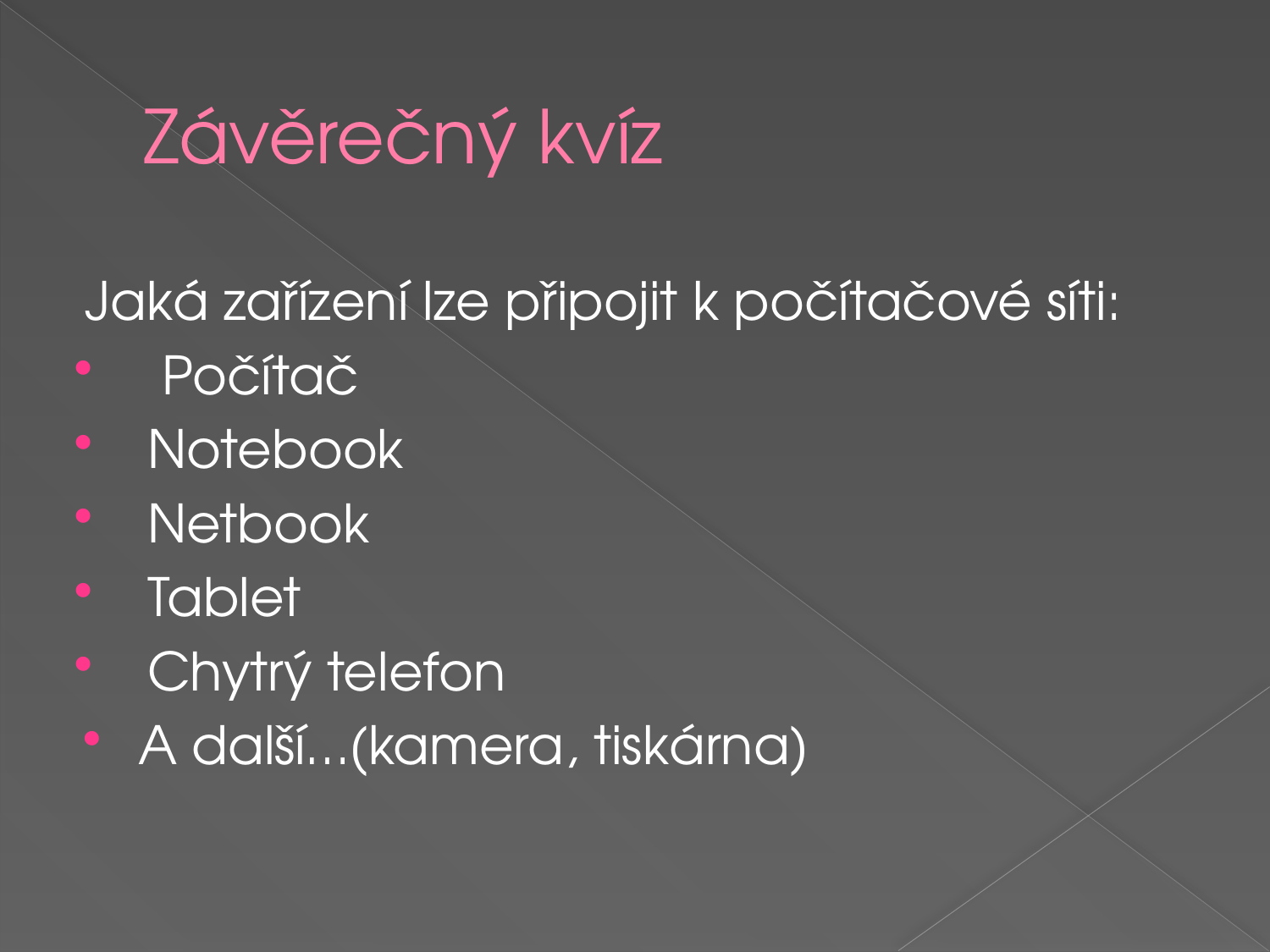

# Závěrečný kvíz
Jaká zařízení lze připojit k počítačové síti:
 Počítač
Notebook
Netbook
Tablet
Chytrý telefon
A další…(kamera, tiskárna)